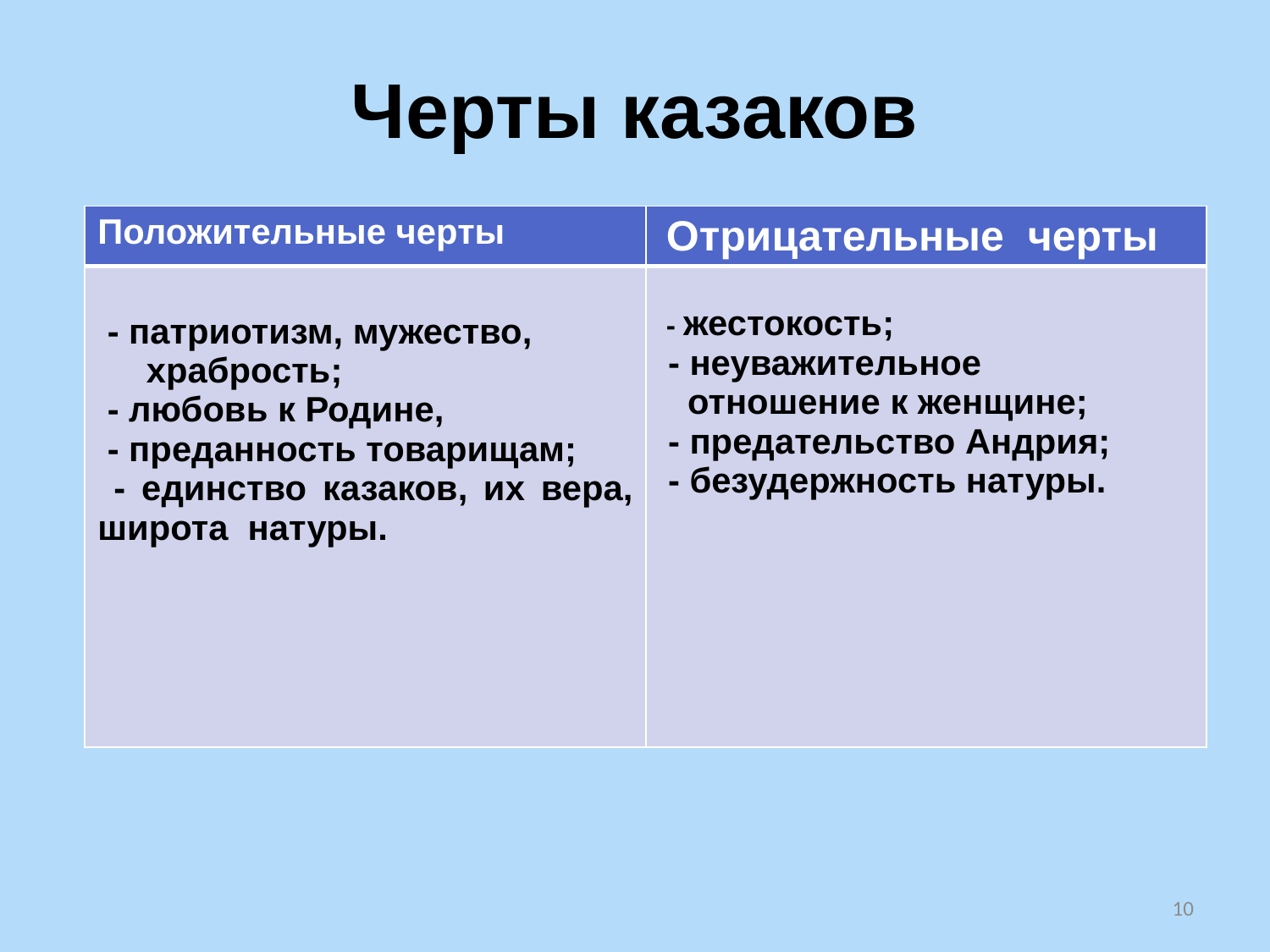

# Черты казаков
| Положительные черты | Отрицательные черты |
| --- | --- |
| - патриотизм, мужество, храбрость; - любовь к Родине, - преданность товарищам; - единство казаков, их вера, широта натуры. | - жестокость; - неуважительное отношение к женщине; - предательство Андрия; - безудержность натуры. |
10